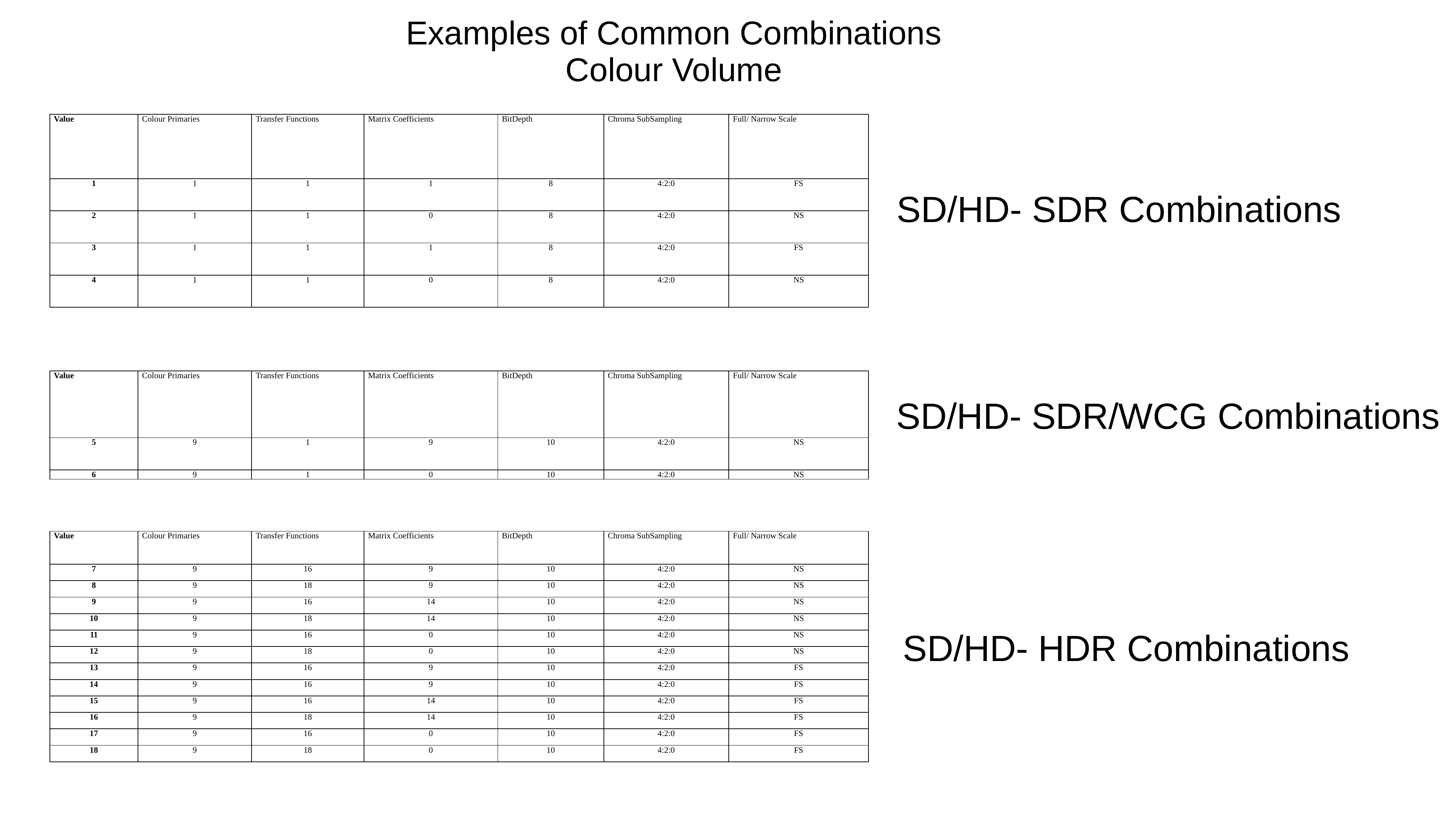

# Examples of Common Combinations Colour Volume
| Value | Colour Primaries | Transfer Functions | Matrix Coefficients | BitDepth | Chroma SubSampling | Full/ Narrow Scale |
| --- | --- | --- | --- | --- | --- | --- |
| 1 | 1 | 1 | 1 | 8 | 4:2:0 | FS |
| 2 | 1 | 1 | 0 | 8 | 4:2:0 | NS |
| 3 | 1 | 1 | 1 | 8 | 4:2:0 | FS |
| 4 | 1 | 1 | 0 | 8 | 4:2:0 | NS |
SD/HD- SDR Combinations
| Value | Colour Primaries | Transfer Functions | Matrix Coefficients | BitDepth | Chroma SubSampling | Full/ Narrow Scale |
| --- | --- | --- | --- | --- | --- | --- |
| 5 | 9 | 1 | 9 | 10 | 4:2:0 | NS |
| 6 | 9 | 1 | 0 | 10 | 4:2:0 | NS |
SD/HD- SDR/WCG Combinations
| Value | Colour Primaries | Transfer Functions | Matrix Coefficients | BitDepth | Chroma SubSampling | Full/ Narrow Scale |
| --- | --- | --- | --- | --- | --- | --- |
| 7 | 9 | 16 | 9 | 10 | 4:2:0 | NS |
| 8 | 9 | 18 | 9 | 10 | 4:2:0 | NS |
| 9 | 9 | 16 | 14 | 10 | 4:2:0 | NS |
| 10 | 9 | 18 | 14 | 10 | 4:2:0 | NS |
| 11 | 9 | 16 | 0 | 10 | 4:2:0 | NS |
| 12 | 9 | 18 | 0 | 10 | 4:2:0 | NS |
| 13 | 9 | 16 | 9 | 10 | 4:2:0 | FS |
| 14 | 9 | 16 | 9 | 10 | 4:2:0 | FS |
| 15 | 9 | 16 | 14 | 10 | 4:2:0 | FS |
| 16 | 9 | 18 | 14 | 10 | 4:2:0 | FS |
| 17 | 9 | 16 | 0 | 10 | 4:2:0 | FS |
| 18 | 9 | 18 | 0 | 10 | 4:2:0 | FS |
SD/HD- HDR Combinations